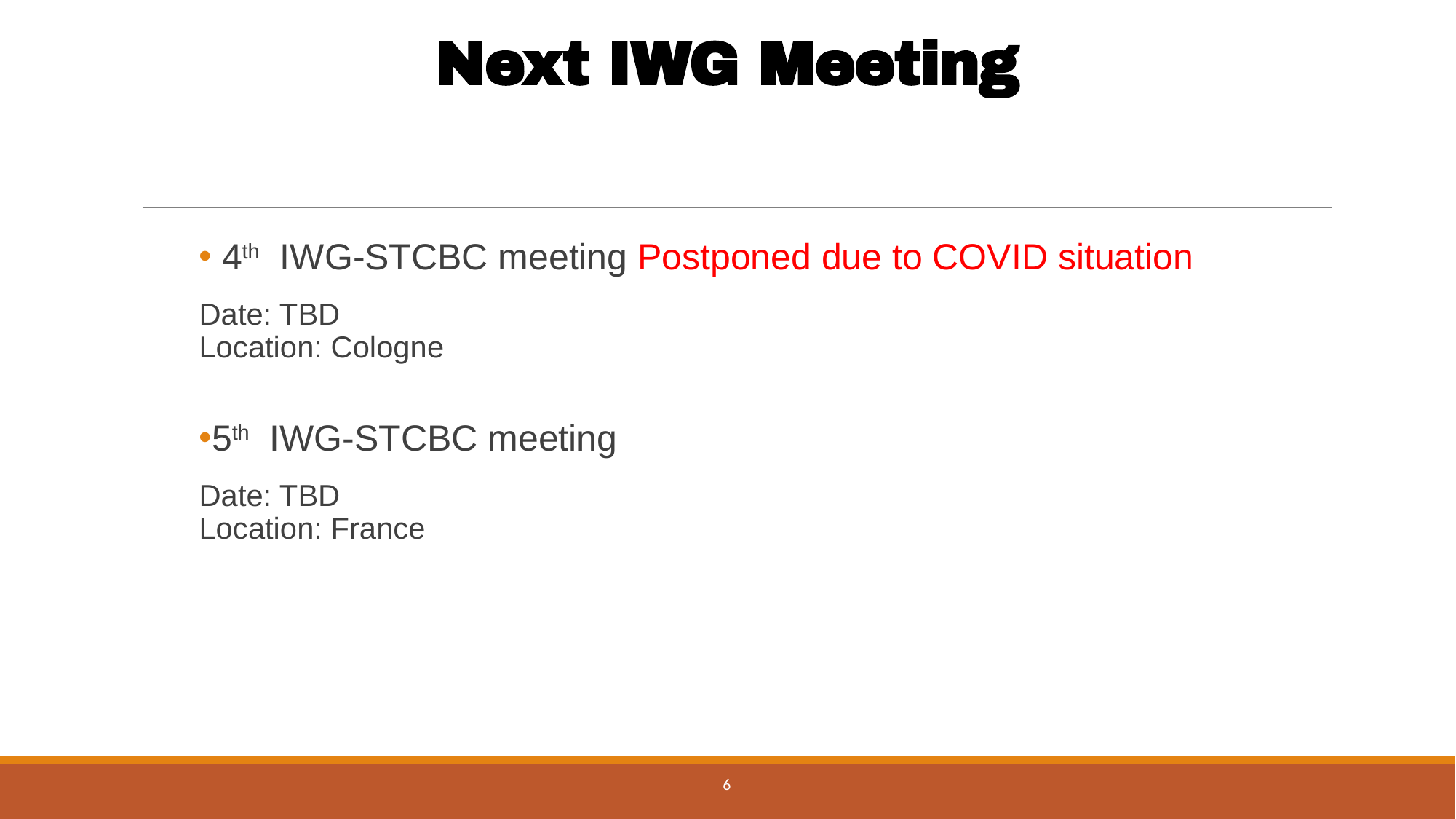

# Next IWG Meeting

 4th  IWG-STCBC meeting Postponed due to COVID situation
Date: TBD
Location: Cologne

5th  IWG-STCBC meeting
Date: TBD
Location: France

6